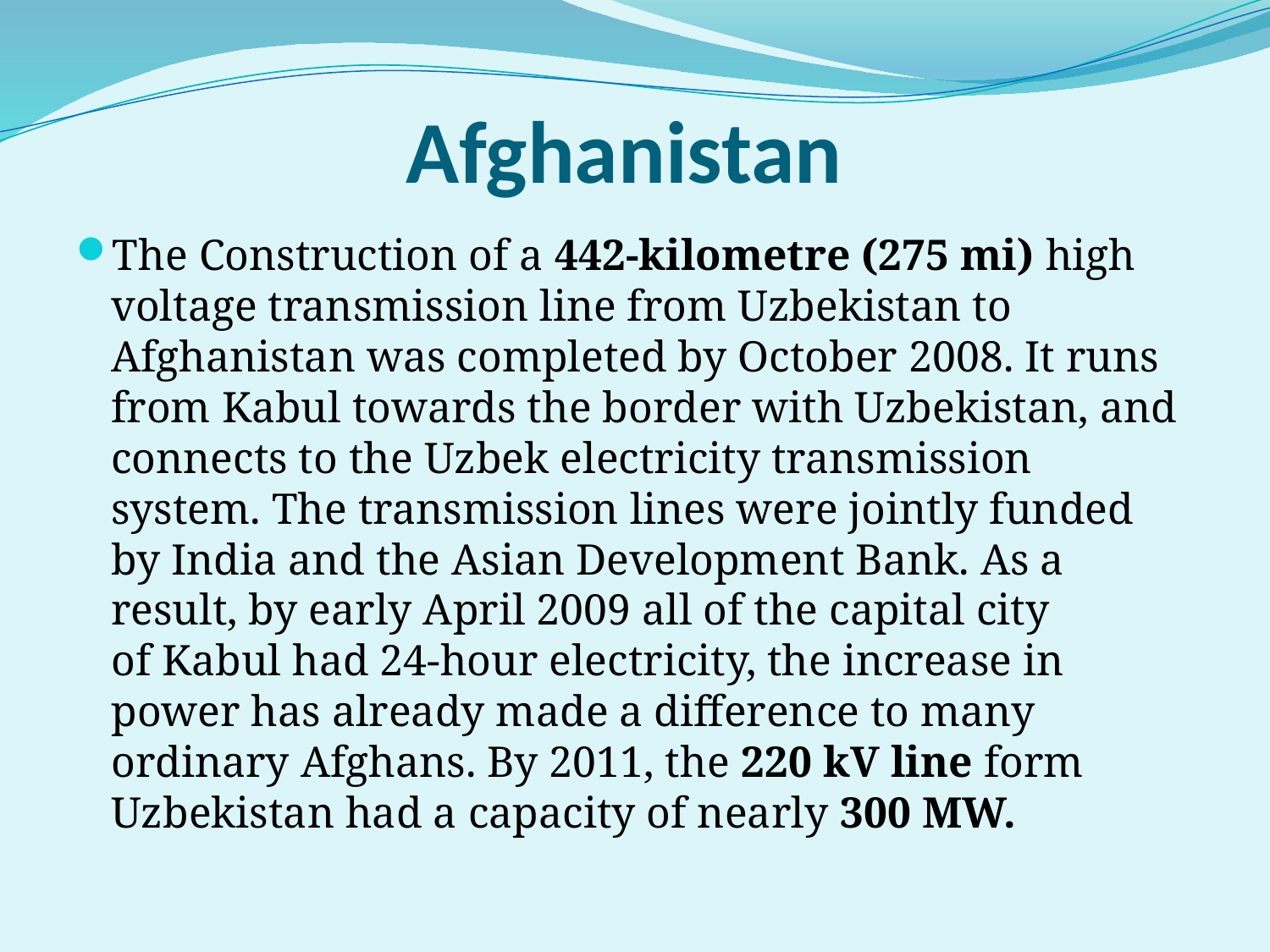

# Afghanistan
The Construction of a 442-kilometre (275 mi) high voltage transmission line from Uzbekistan to Afghanistan was completed by October 2008. It runs from Kabul towards the border with Uzbekistan, and connects to the Uzbek electricity transmission system. The transmission lines were jointly funded by India and the Asian Development Bank. As a result, by early April 2009 all of the capital city of Kabul had 24-hour electricity, the increase in power has already made a difference to many ordinary Afghans. By 2011, the 220 kV line form Uzbekistan had a capacity of nearly 300 MW.